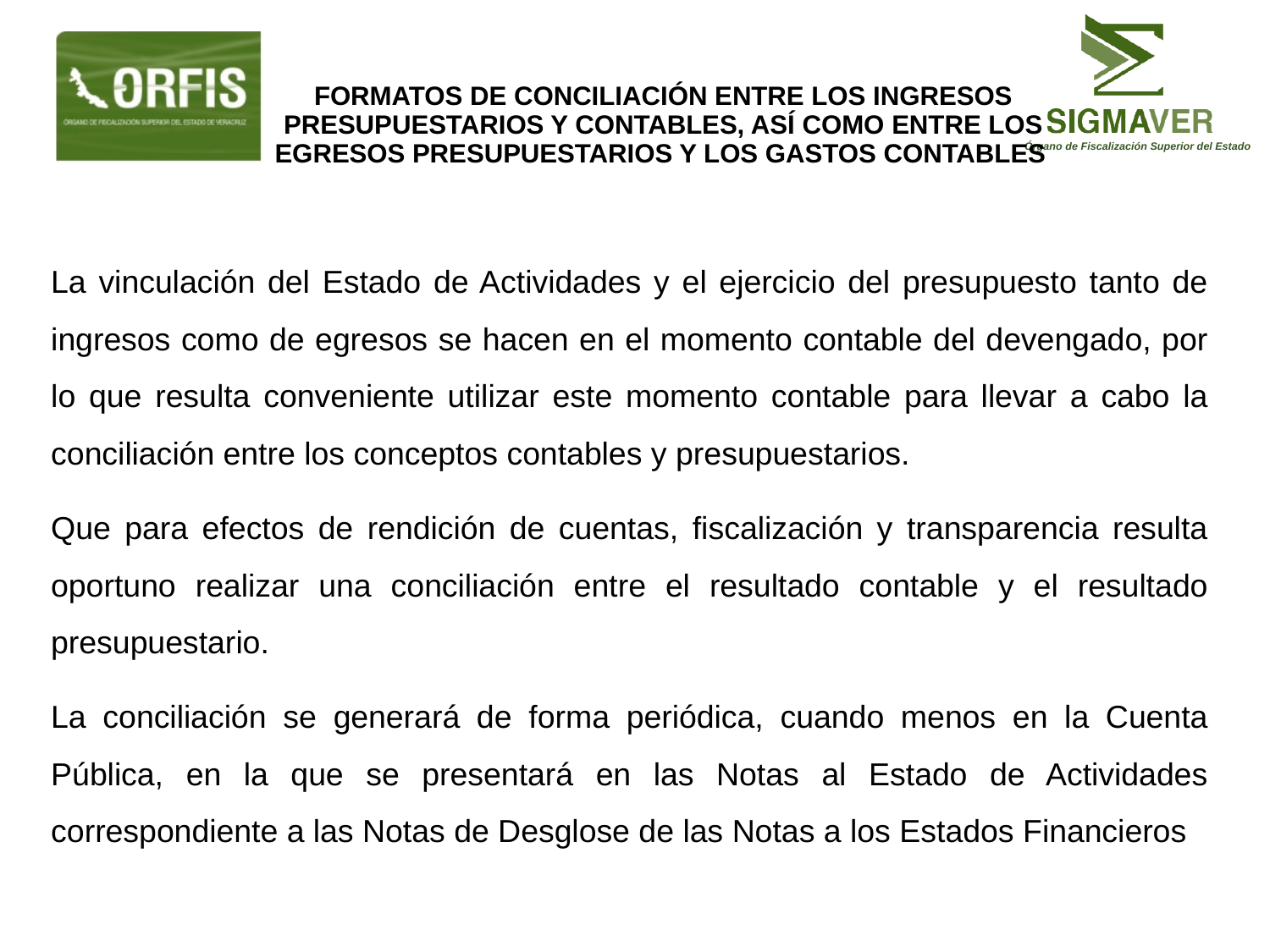

# FORMATOS DE CONCILIACIÓN ENTRE LOS INGRESOS PRESUPUESTARIOS Y CONTABLES, ASÍ COMO ENTRE LOS EGRESOS PRESUPUESTARIOS Y LOS GASTOS CONTABLES
La vinculación del Estado de Actividades y el ejercicio del presupuesto tanto de ingresos como de egresos se hacen en el momento contable del devengado, por lo que resulta conveniente utilizar este momento contable para llevar a cabo la conciliación entre los conceptos contables y presupuestarios.
Que para efectos de rendición de cuentas, fiscalización y transparencia resulta oportuno realizar una conciliación entre el resultado contable y el resultado presupuestario.
La conciliación se generará de forma periódica, cuando menos en la Cuenta Pública, en la que se presentará en las Notas al Estado de Actividades correspondiente a las Notas de Desglose de las Notas a los Estados Financieros